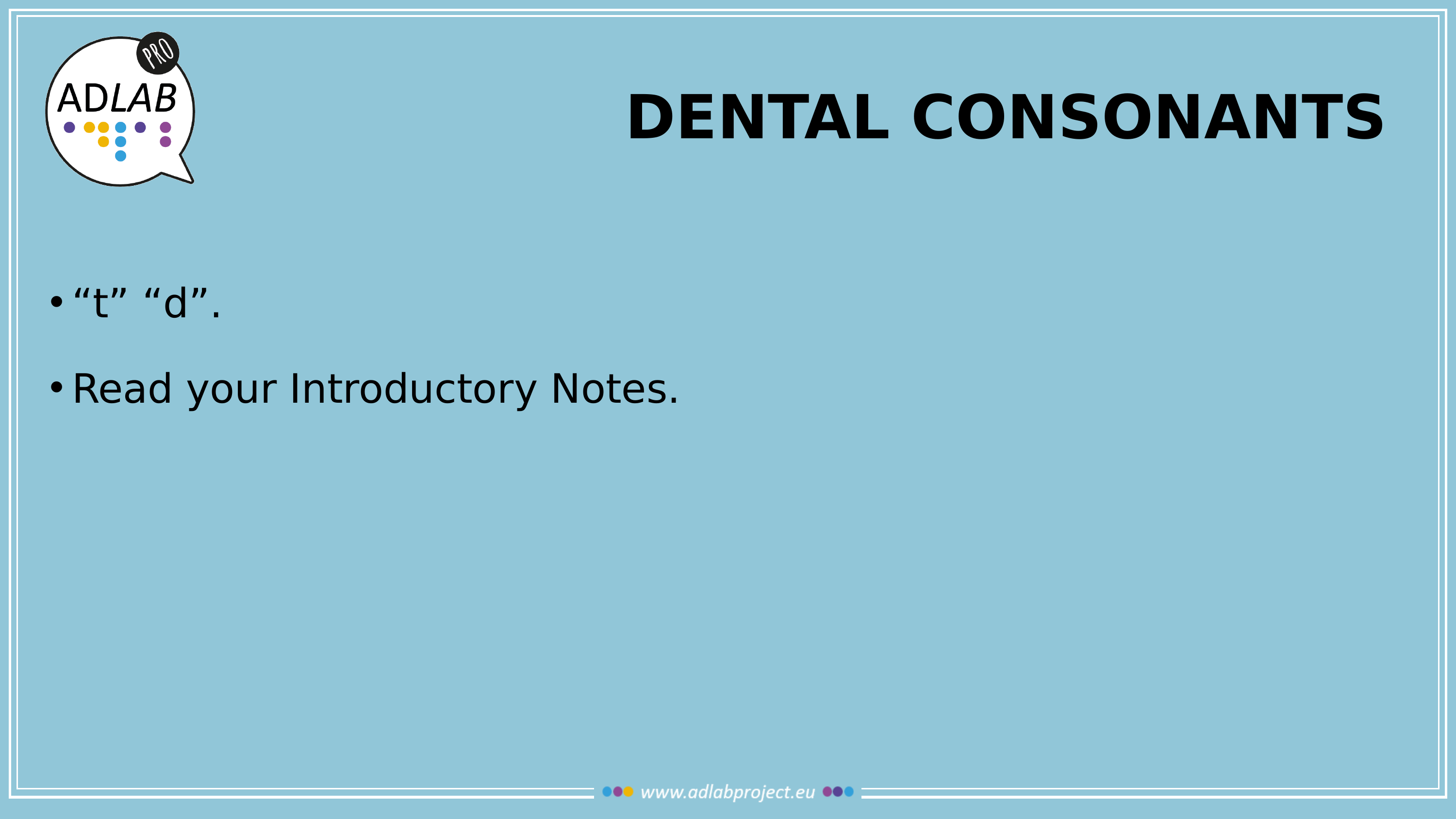

# Dental consonants
“t” “d”.
Read your Introductory Notes.